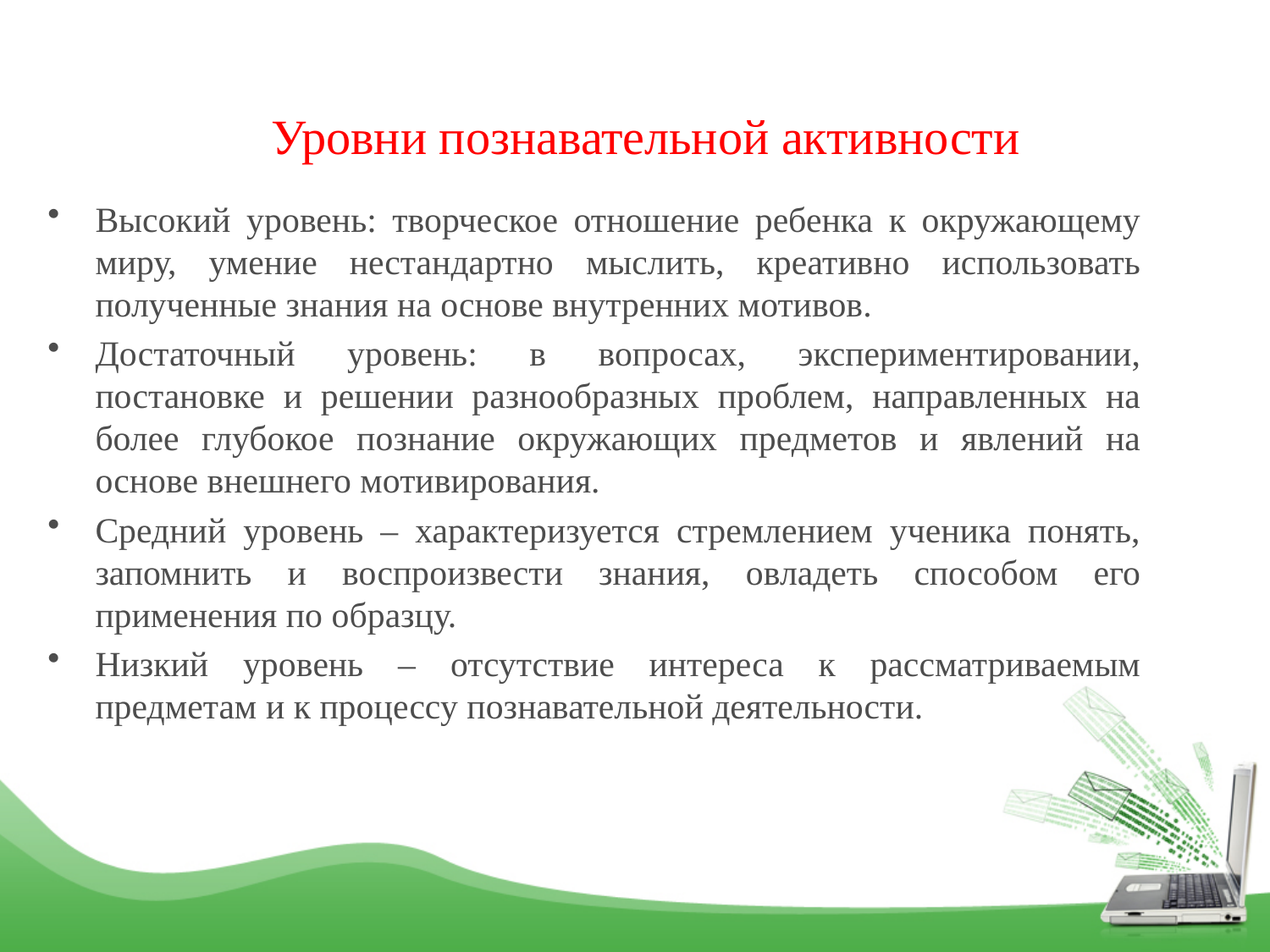

# Уровни познавательной активности
Высокий уровень: творческое отношение ребенка к окружающему миру, умение нестандартно мыслить, креативно использовать полученные знания на основе внутренних мотивов.
Достаточный уровень: в вопросах, экспериментировании, постановке и решении разнообразных проблем, направленных на более глубокое познание окружающих предметов и явлений на основе внешнего мотивирования.
Средний уровень – характеризуется стремлением ученика понять, запомнить и воспроизвести знания, овладеть способом его применения по образцу.
Низкий уровень – отсутствие интереса к рассматриваемым предметам и к процессу познавательной деятельности.